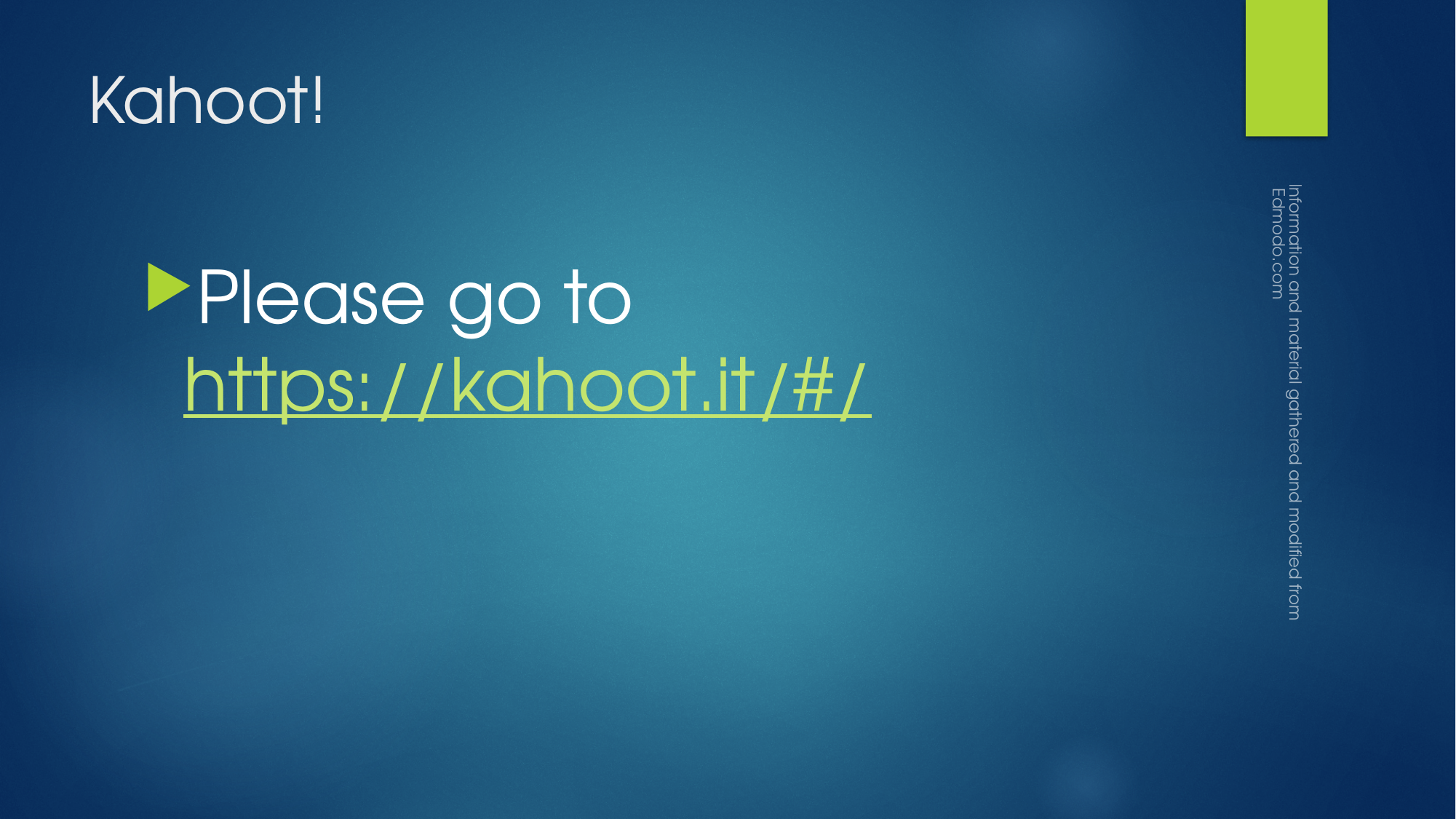

# Kahoot!
Please go to https://kahoot.it/#/
Information and material gathered and modified from Edmodo.com